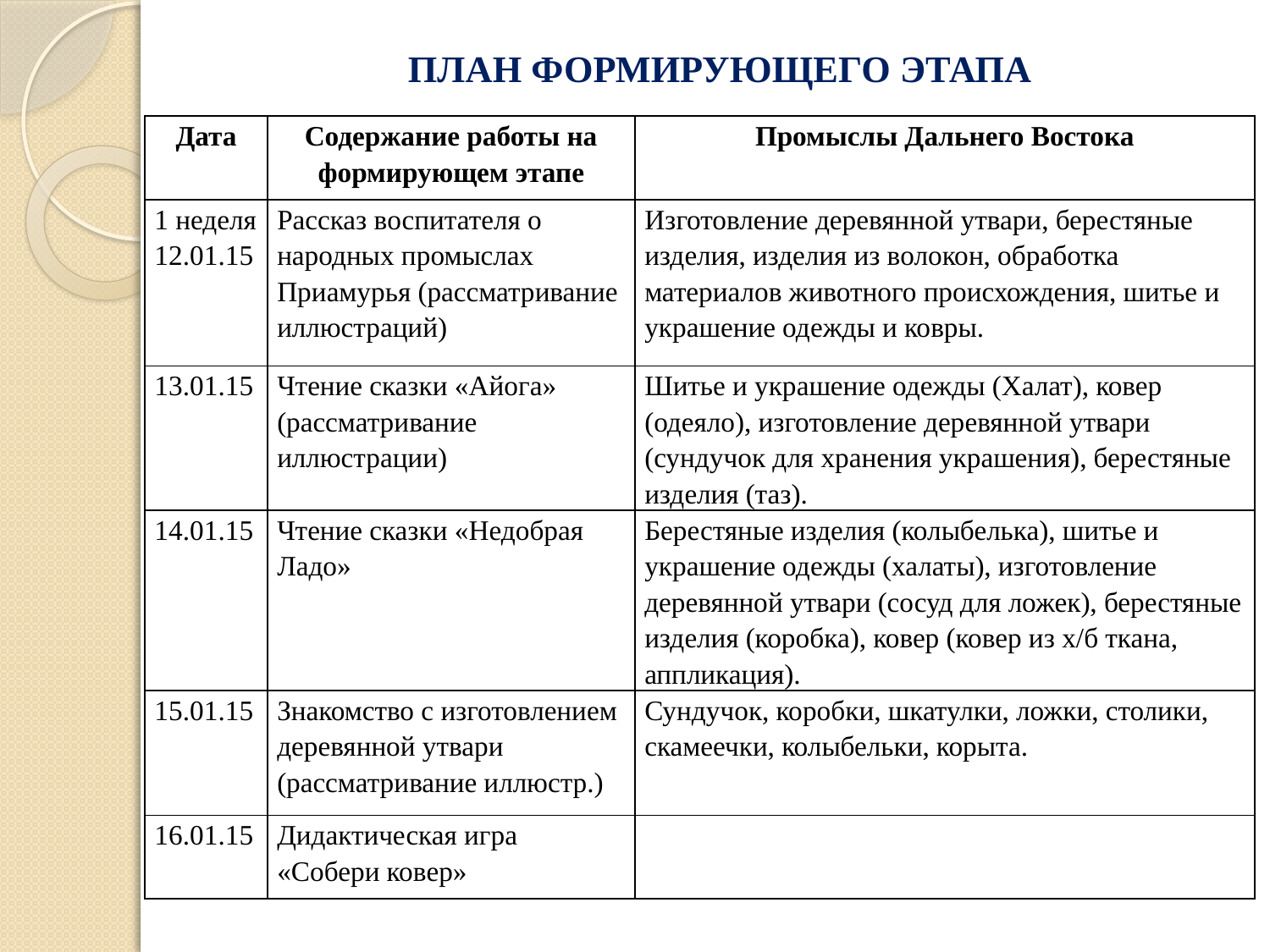

# ПЛАН ФОРМИРУЮЩЕГО ЭТАПА
| Дата | Содержание работы на формирующем этапе | Промыслы Дальнего Востока |
| --- | --- | --- |
| 1 неделя 12.01.15 | Рассказ воспитателя о народных промыслах Приамурья (рассматривание иллюстраций) | Изготовление деревянной утвари, берестяные изделия, изделия из волокон, обработка материалов животного происхождения, шитье и украшение одежды и ковры. |
| 13.01.15 | Чтение сказки «Айога» (рассматривание иллюстрации) | Шитье и украшение одежды (Халат), ковер (одеяло), изготовление деревянной утвари (сундучок для хранения украшения), берестяные изделия (таз). |
| 14.01.15 | Чтение сказки «Недобрая Ладо» | Берестяные изделия (колыбелька), шитье и украшение одежды (халаты), изготовление деревянной утвари (сосуд для ложек), берестяные изделия (коробка), ковер (ковер из х/б ткана, аппликация). |
| 15.01.15 | Знакомство с изготовлением деревянной утвари (рассматривание иллюстр.) | Сундучок, коробки, шкатулки, ложки, столики, скамеечки, колыбельки, корыта. |
| 16.01.15 | Дидактическая игра «Собери ковер» |  |